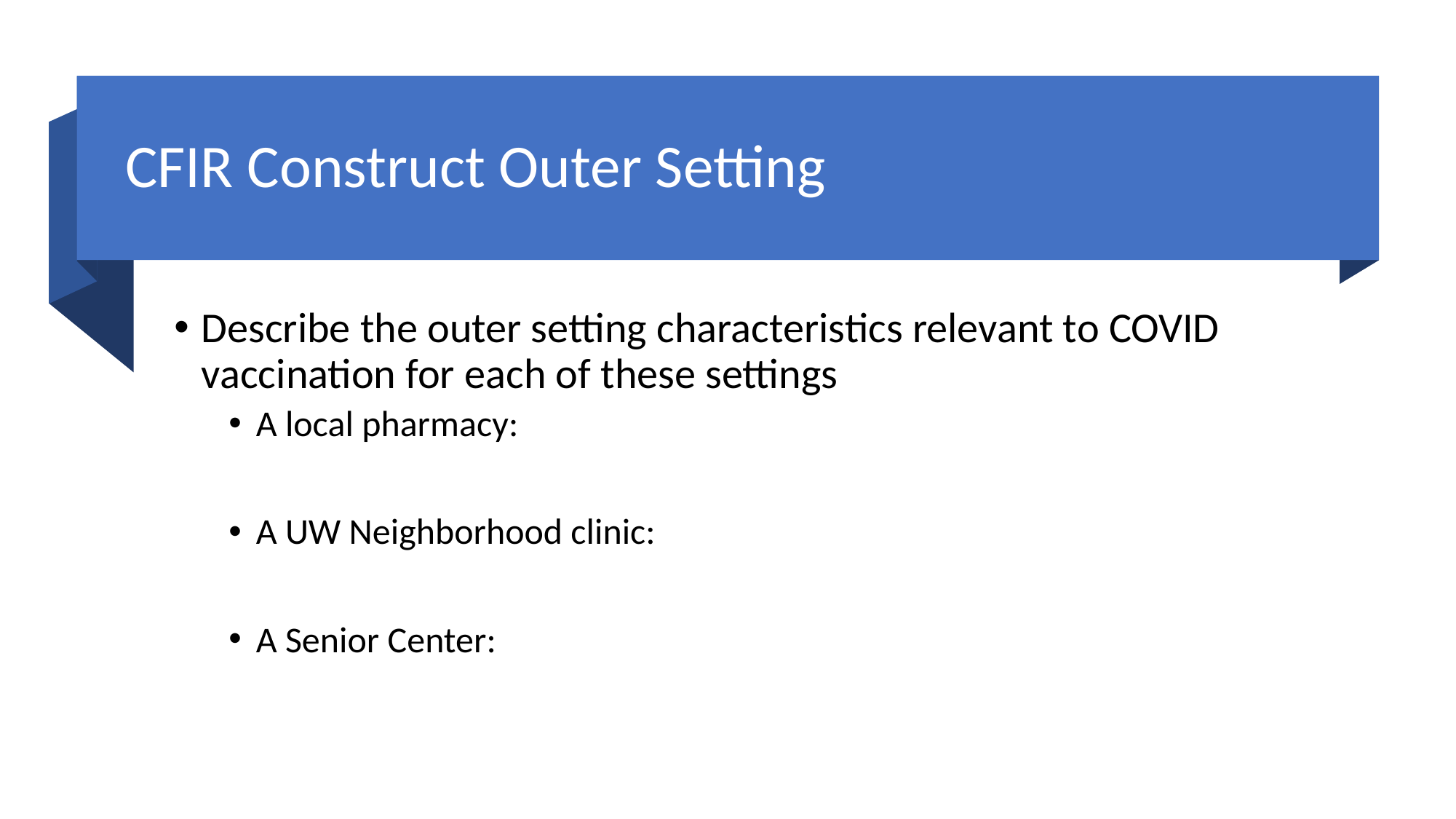

# CFIR Construct Outer Setting

Describe the outer setting characteristics relevant to COVID vaccination for each of these settings
A local pharmacy:

A UW Neighborhood clinic:

A Senior Center: